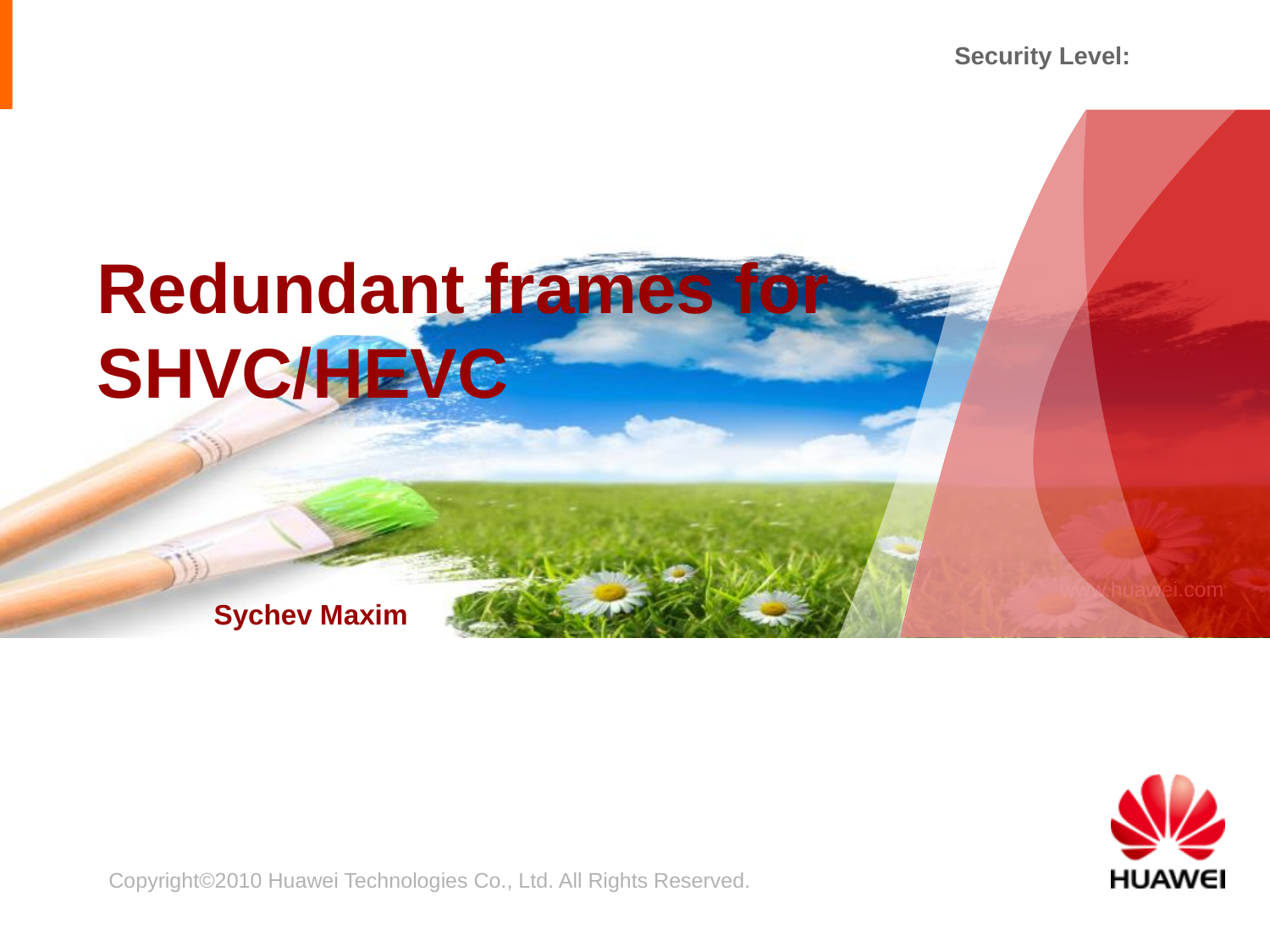

# Redundant frames for SHVC/HEVC
Sychev Maxim